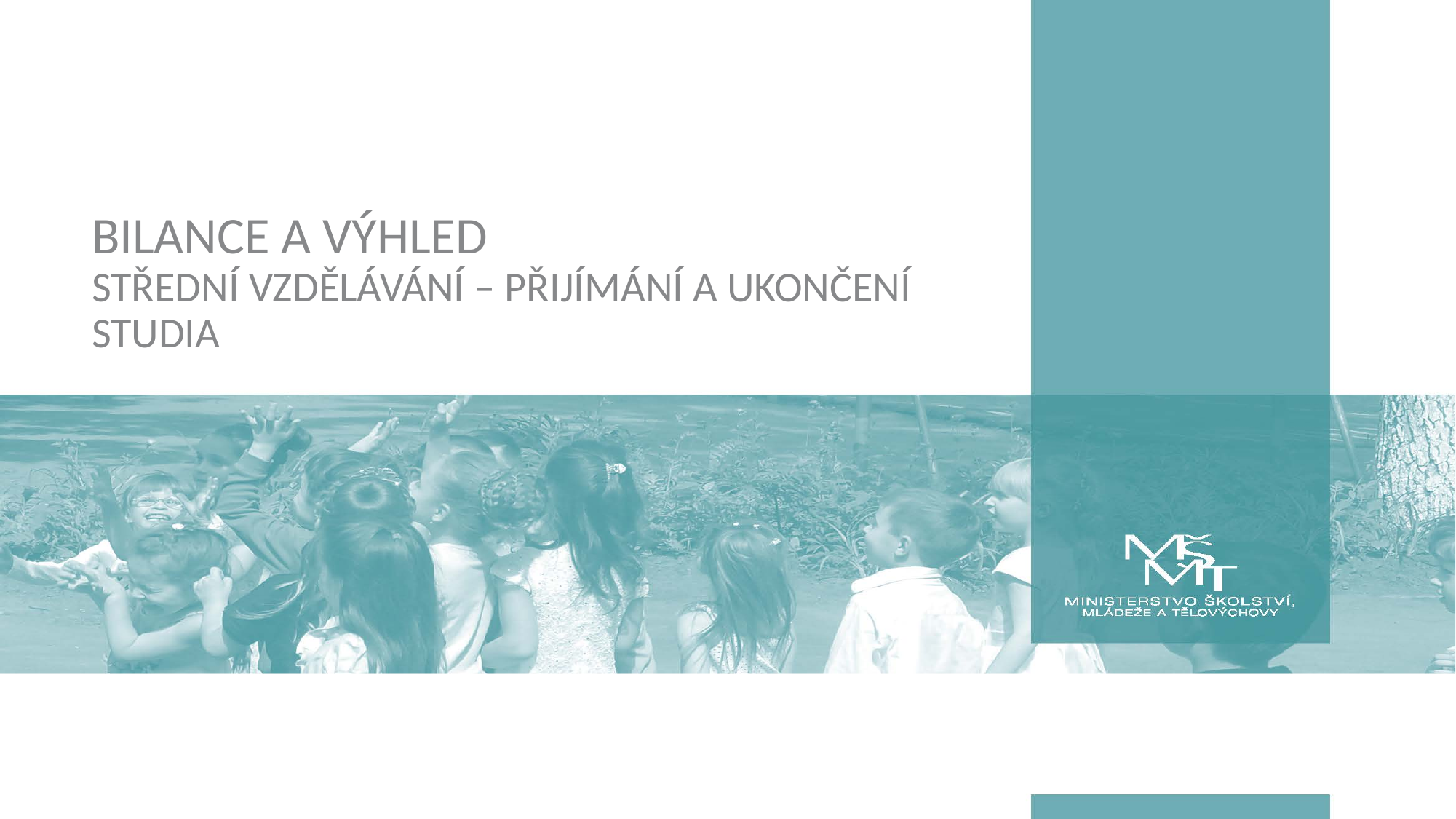

# Bilance a výhled střední vzdělávání – přijímání a ukončení studia